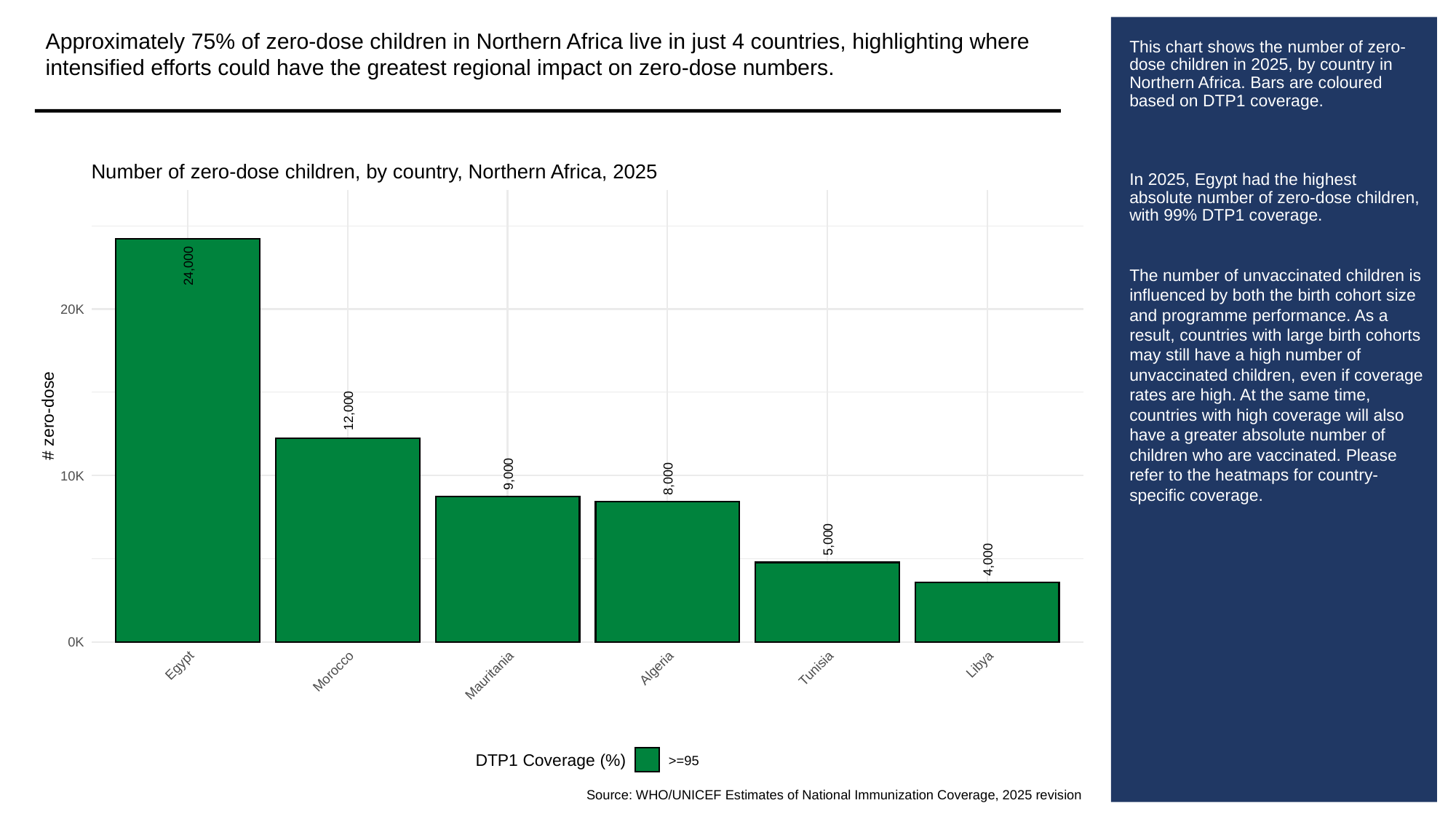

Approximately 75% of zero-dose children in Northern Africa live in just 4 countries, highlighting where intensified efforts could have the greatest regional impact on zero-dose numbers.
# This chart shows the number of zero-dose children in 2025, by country in Northern Africa. Bars are coloured based on DTP1 coverage.

In 2025, Egypt had the highest absolute number of zero-dose children, with 99% DTP1 coverage.

The number of unvaccinated children is influenced by both the birth cohort size and programme performance. As a result, countries with large birth cohorts may still have a high number of unvaccinated children, even if coverage rates are high. At the same time, countries with high coverage will also have a greater absolute number of children who are vaccinated. Please refer to the heatmaps for country-specific coverage.

Number of zero-dose children, by country, Northern Africa, 2025

24,000
20K

12,000
# zero-dose

9,000
10K
8,000

5,000
4,000

0K

Libya
Egypt
Algeria
Tunisia
Morocco
Mauritania

DTP1 Coverage (%)
>=95
Source: WHO/UNICEF Estimates of National Immunization Coverage, 2025 revision